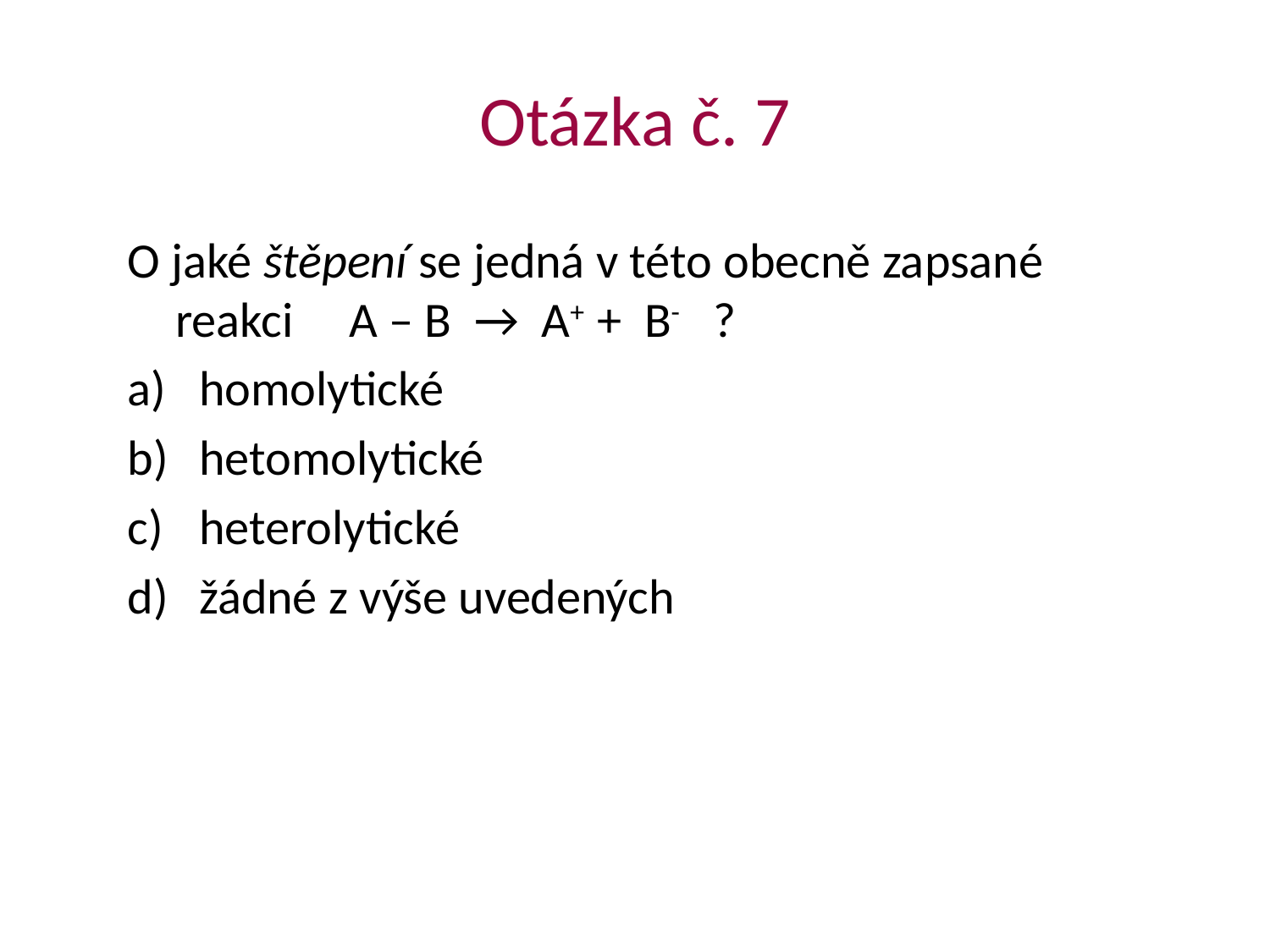

# Otázka č. 7
O jaké štěpení se jedná v této obecně zapsané reakci     A – B  →  A+  +  B-   ?
homolytické
hetomolytické
heterolytické
žádné z výše uvedených